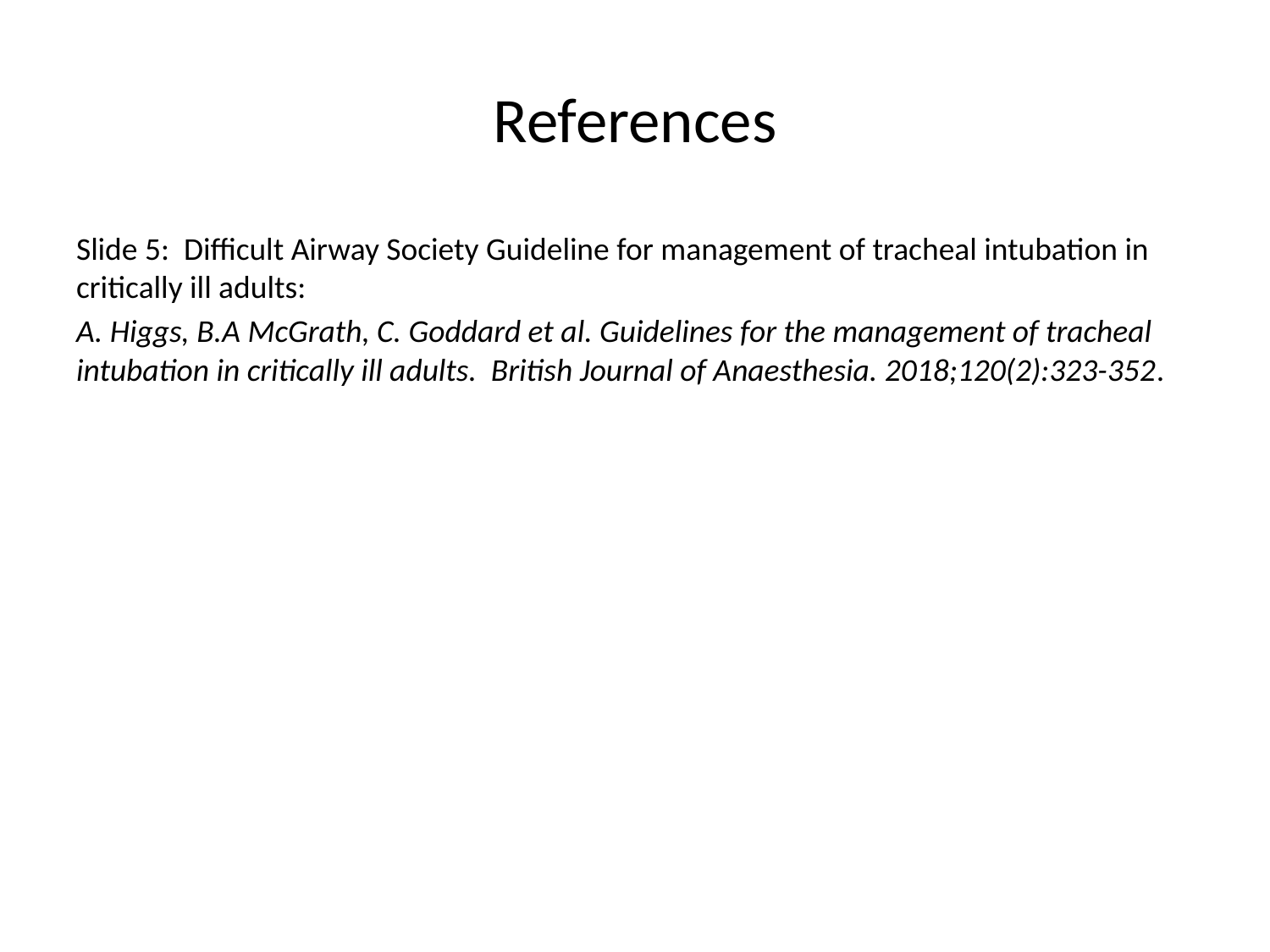

# References
Slide 5:  Difficult Airway Society Guideline for management of tracheal intubation in critically ill adults:
A. Higgs, B.A McGrath, C. Goddard et al. Guidelines for the management of tracheal intubation in critically ill adults.  British Journal of Anaesthesia. 2018;120(2):323-352.